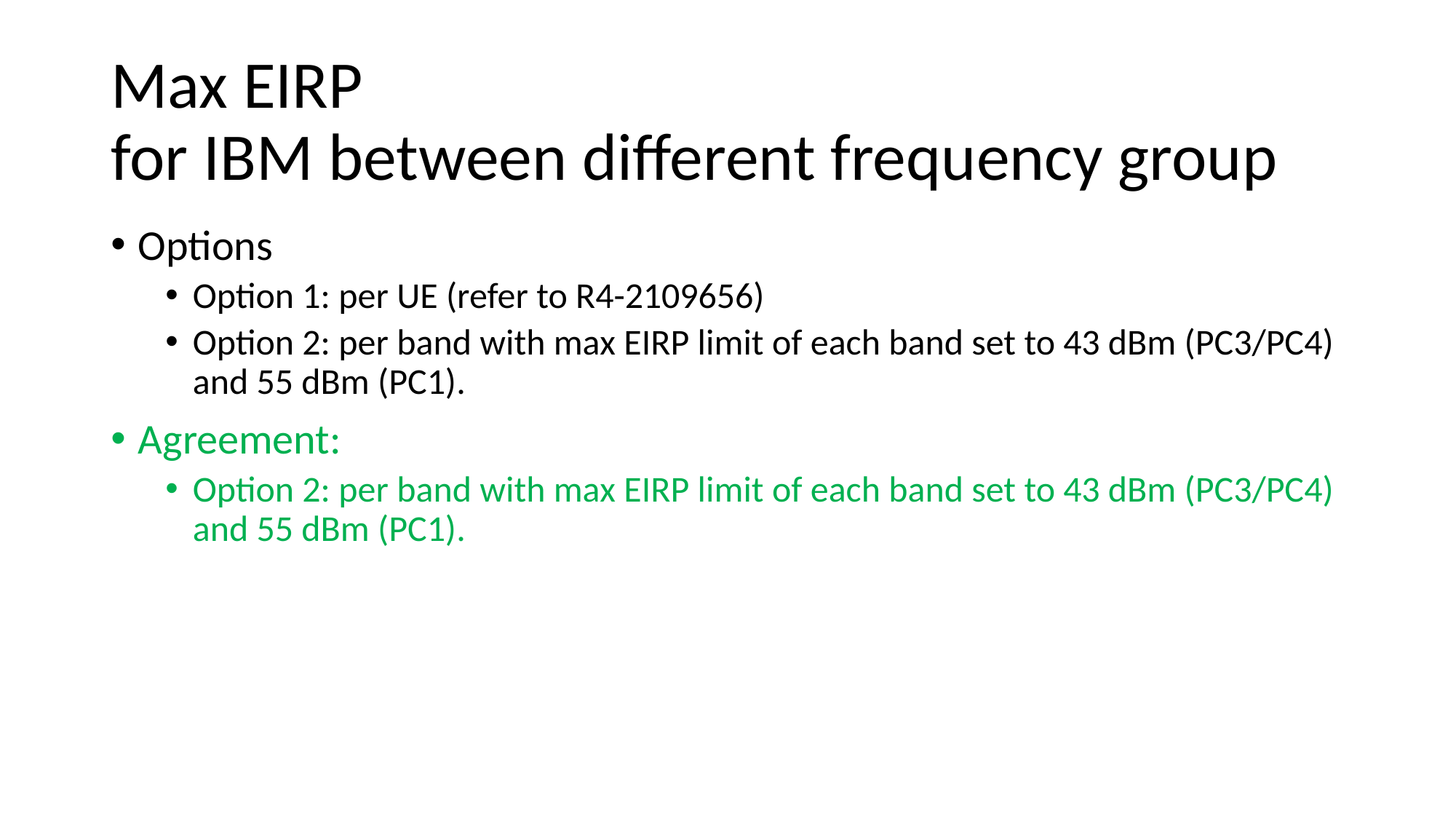

# Max EIRP for IBM between different frequency group
Options
Option 1: per UE (refer to R4-2109656)
Option 2: per band with max EIRP limit of each band set to 43 dBm (PC3/PC4) and 55 dBm (PC1).
Agreement:
Option 2: per band with max EIRP limit of each band set to 43 dBm (PC3/PC4) and 55 dBm (PC1).